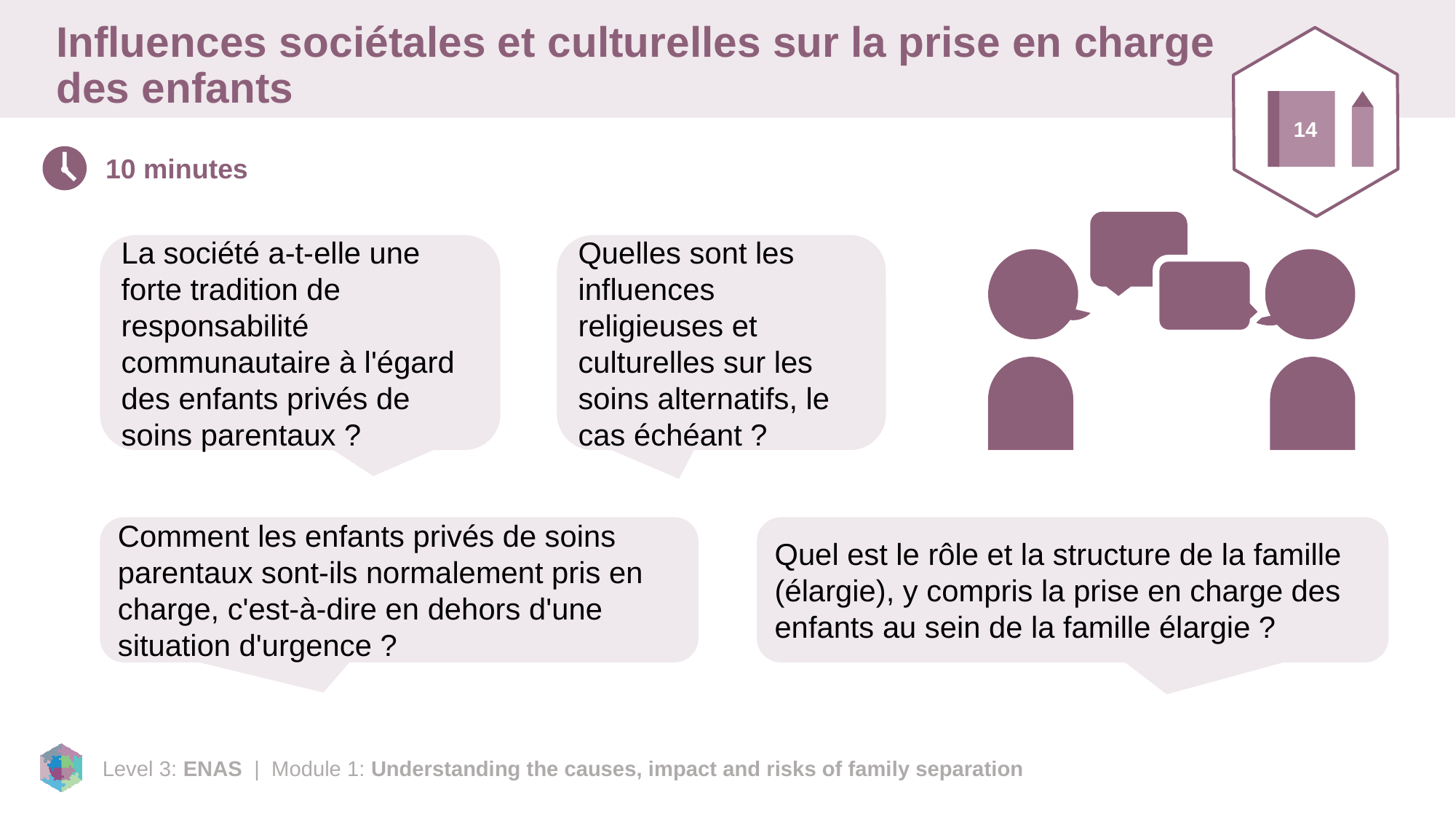

# Influences sociétales et culturelles sur la prise en charge des enfants

14

10 minutes

La société a-t-elle une forte tradition de responsabilité communautaire à l'égard des enfants privés de soins parentaux ?
Quelles sont les influences religieuses et culturelles sur les soins alternatifs, le cas échéant ?
Comment les enfants privés de soins parentaux sont-ils normalement pris en charge, c'est-à-dire en dehors d'une situation d'urgence ?
Quel est le rôle et la structure de la famille (élargie), y compris la prise en charge des enfants au sein de la famille élargie ?